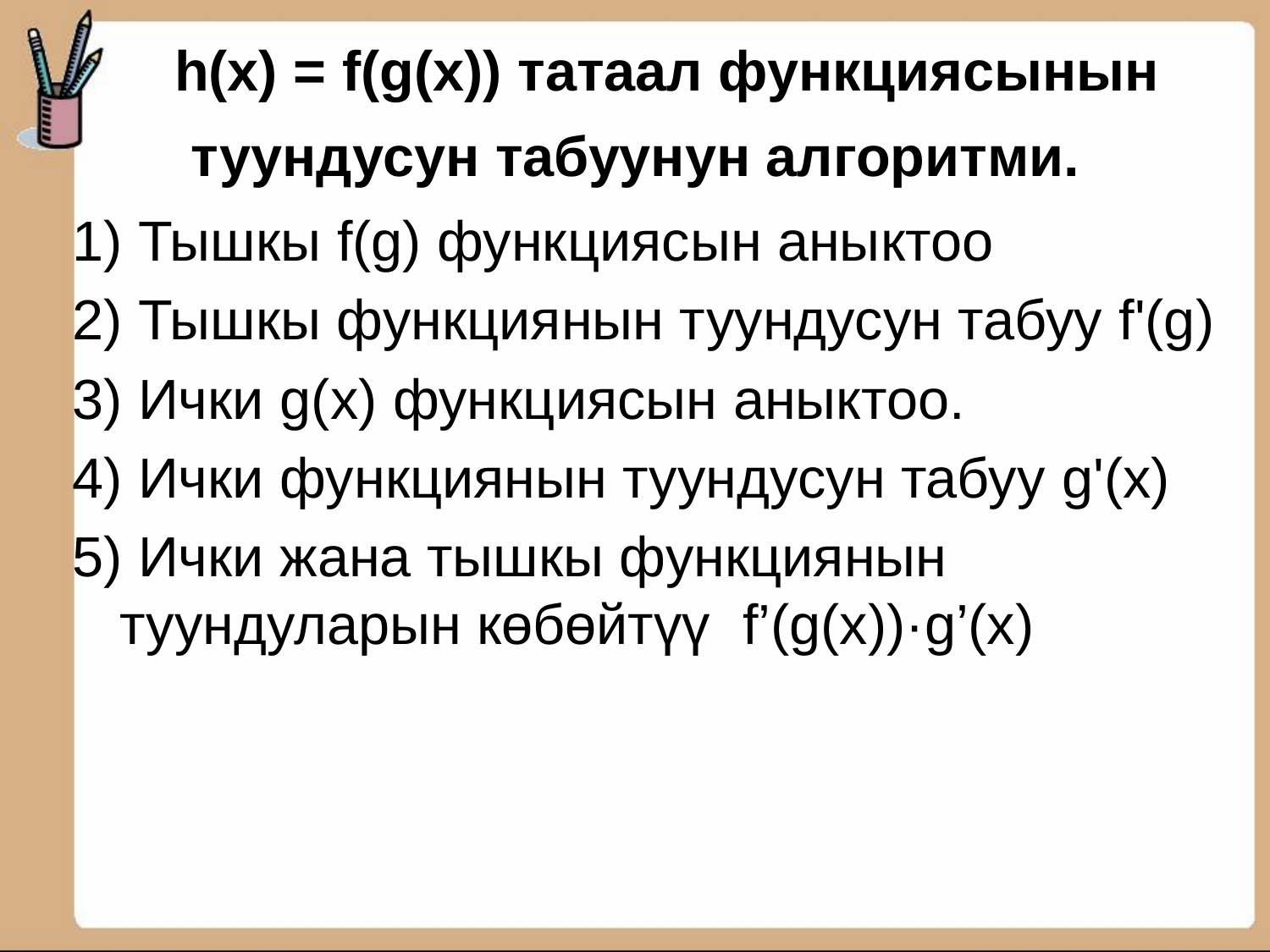

# h(x) = f(g(x)) татаал функциясынын туундусун табуунун алгоритми.
1) Тышкы f(g) функциясын аныктоо
2) Тышкы функциянын туундусун табуу f'(g)
3) Ички g(x) функциясын аныктоо.
4) Ички функциянын туундусун табуу g'(x)
5) Ички жана тышкы функциянын туундуларын көбөйтүү  f’(g(x))·g’(x)